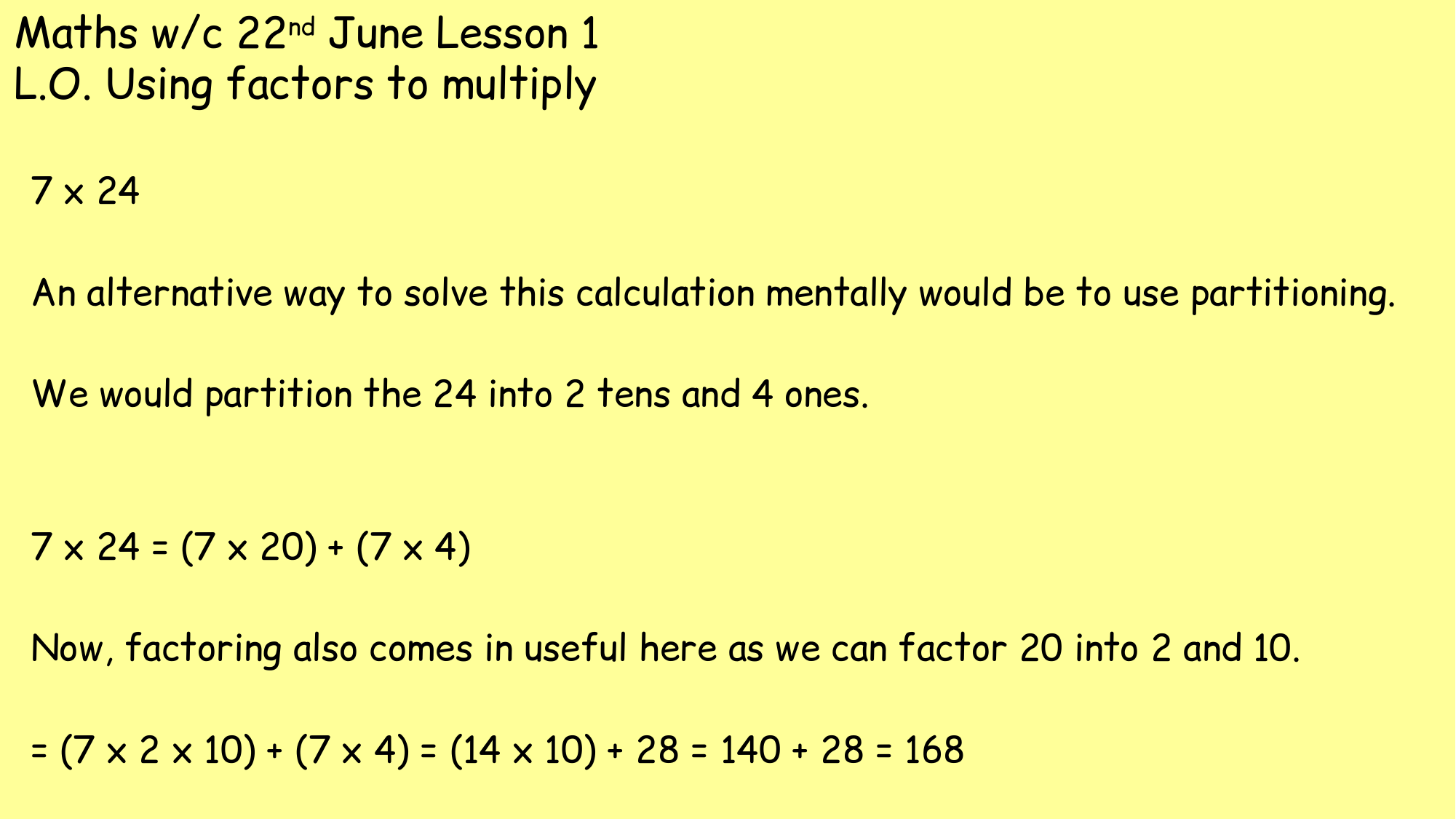

Maths w/c 22nd June Lesson 1
L.O. Using factors to multiply
| 7 x 24 An alternative way to solve this calculation mentally would be to use partitioning. We would partition the 24 into 2 tens and 4 ones. 7 x 24 = (7 x 20) + (7 x 4) Now, factoring also comes in useful here as we can factor 20 into 2 and 10. = (7 x 2 x 10) + (7 x 4) = (14 x 10) + 28 = 140 + 28 = 168 |
| --- |